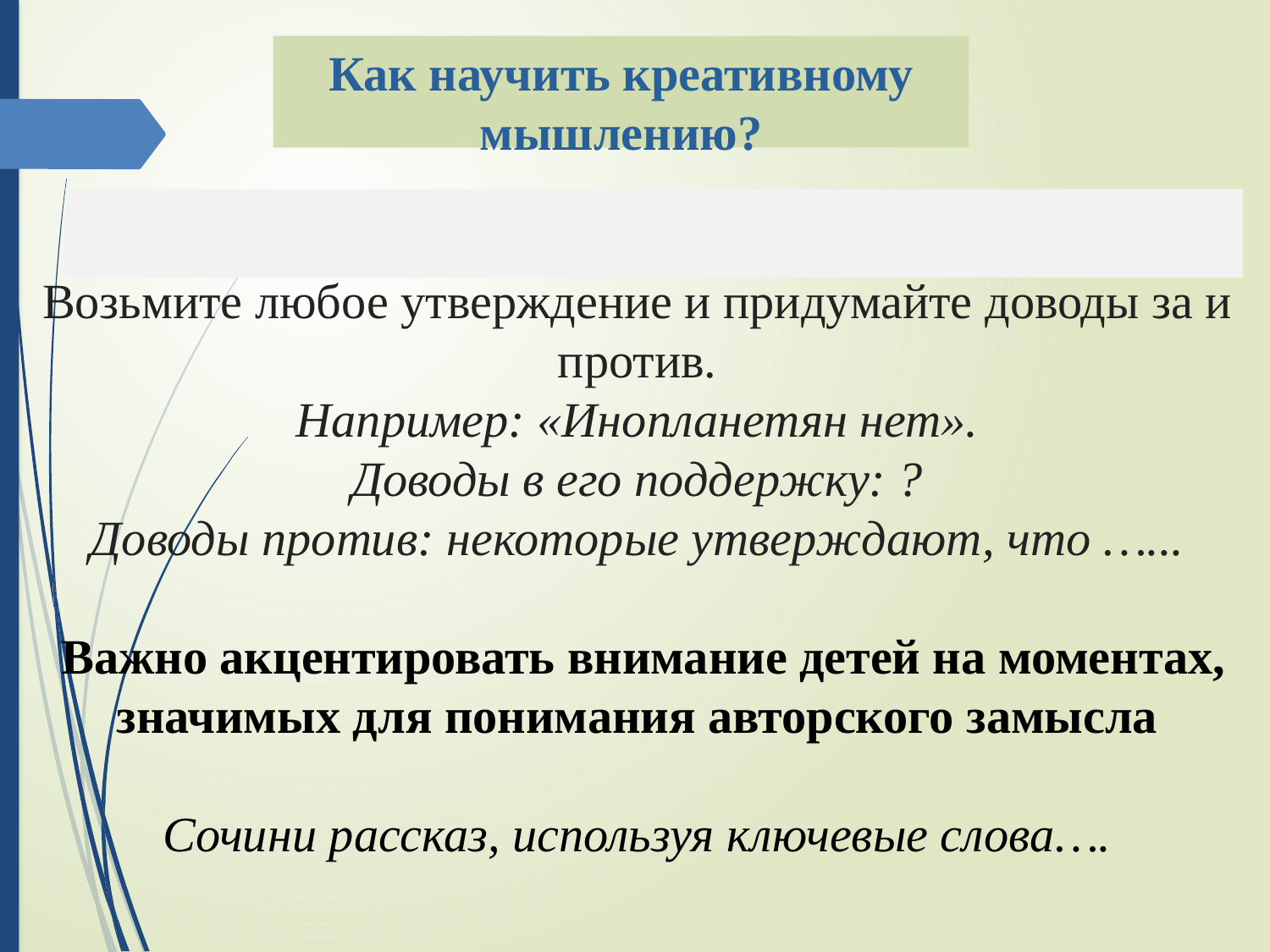

Как научить креативному мышлению?

Возьмите любое утверждение и придумайте доводы за и против.
Например: «Инопланетян нет».
Доводы в его поддержку: ?
Доводы против: некоторые утверждают, что …...

 Важно акцентировать внимание детей на моментах, значимых для понимания авторского замысла

Сочини рассказ, используя ключевые слова….